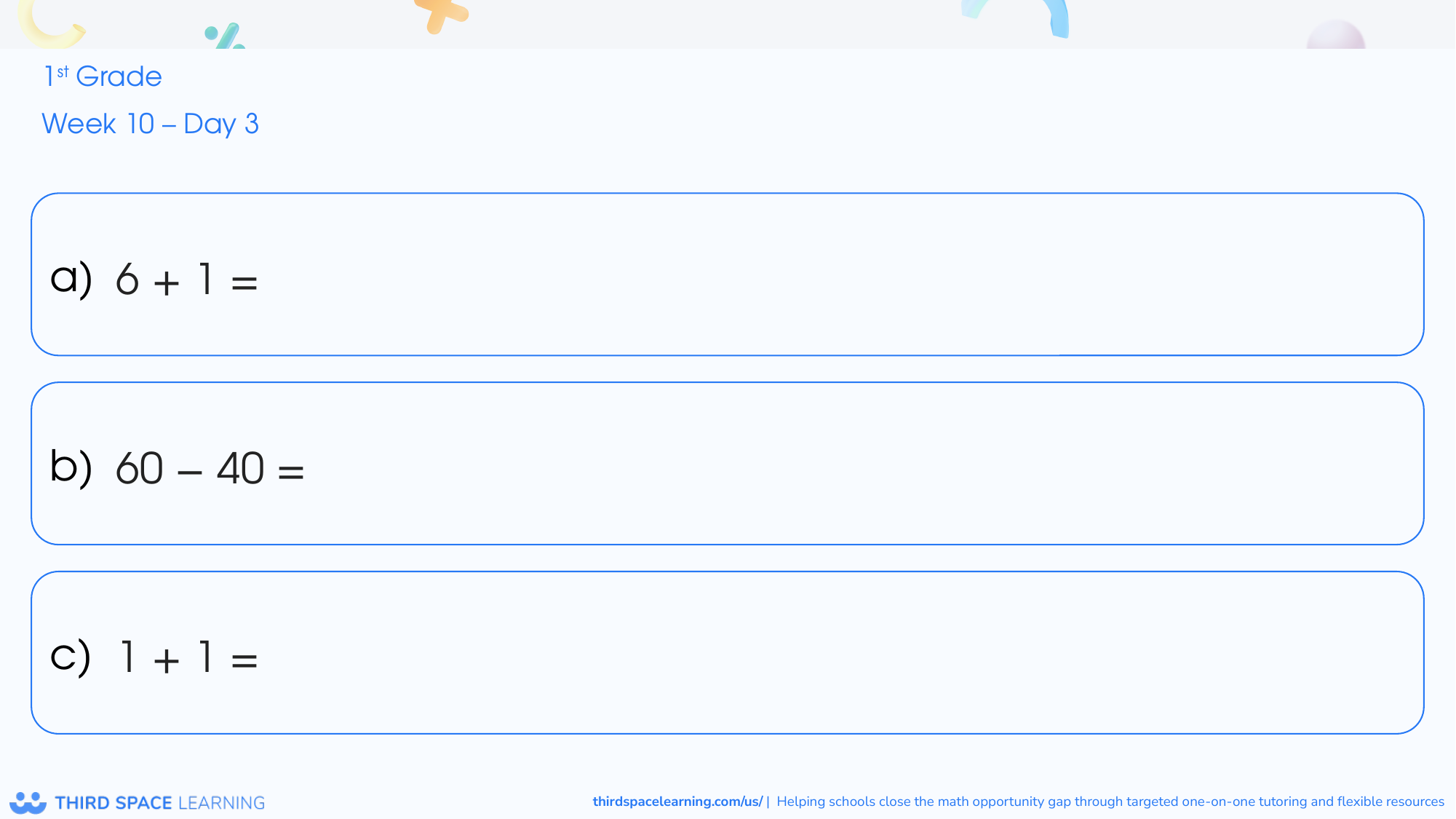

1st Grade
Week 10 – Day 3
6 + 1 =
60 − 40 =
1 + 1 =